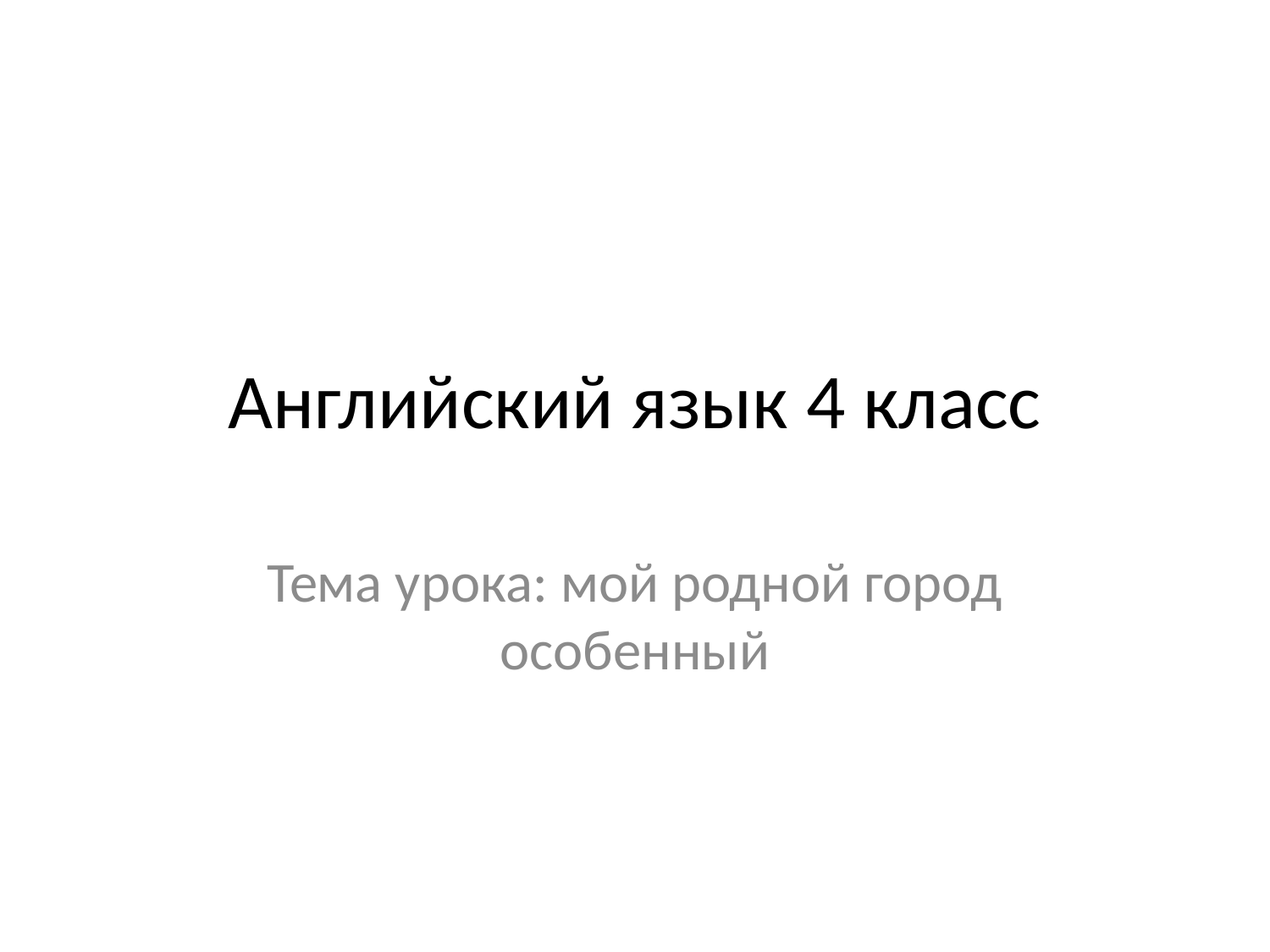

# Английский язык 4 класс
Тема урока: мой родной город особенный